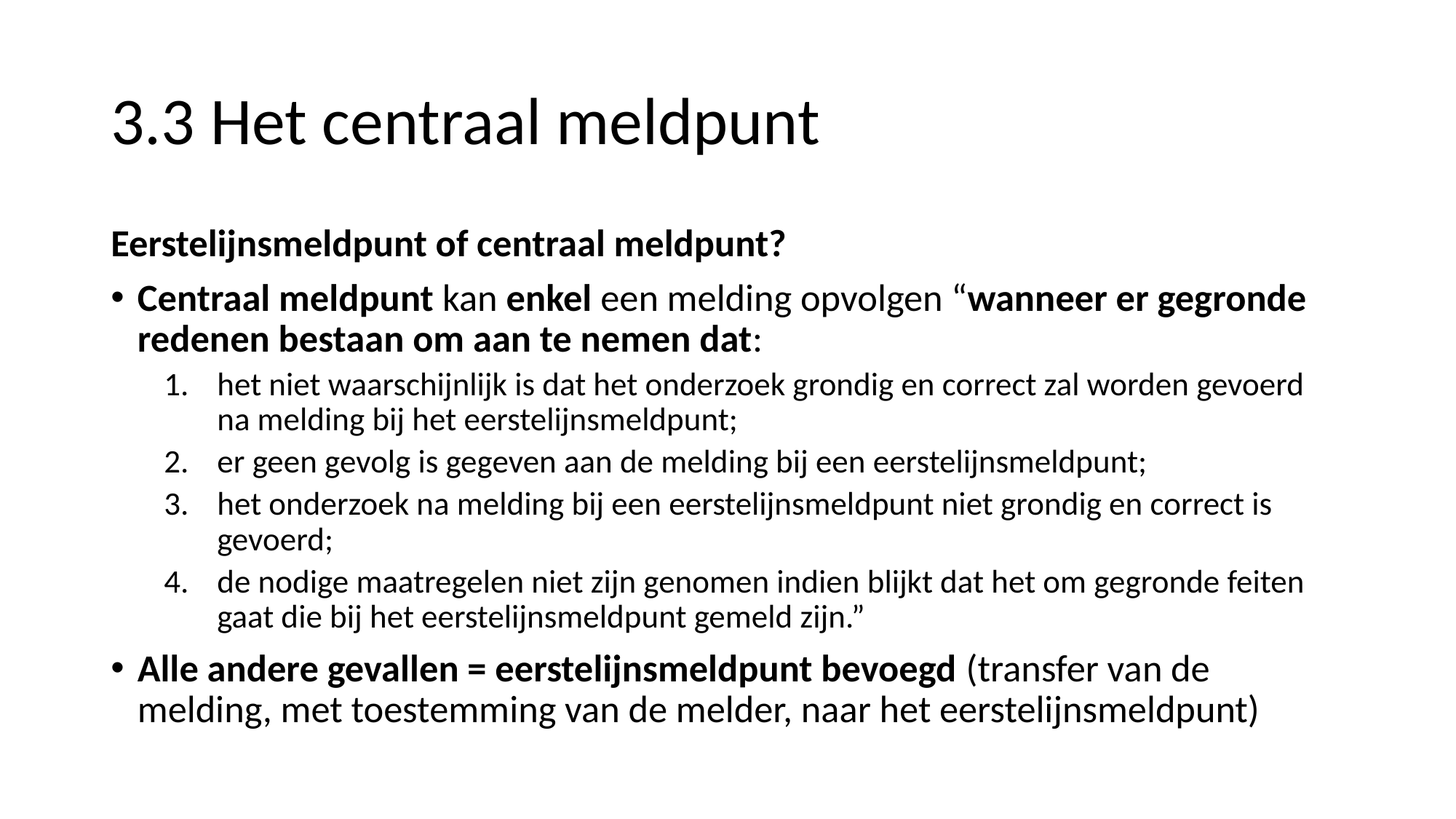

# 3.3 Het centraal meldpunt
Eerstelijnsmeldpunt of centraal meldpunt?
Centraal meldpunt kan enkel een melding opvolgen “wanneer er gegronde redenen bestaan om aan te nemen dat:
het niet waarschijnlijk is dat het onderzoek grondig en correct zal worden gevoerd na melding bij het eerstelijnsmeldpunt;
er geen gevolg is gegeven aan de melding bij een eerstelijnsmeldpunt;
het onderzoek na melding bij een eerstelijnsmeldpunt niet grondig en correct is gevoerd;
de nodige maatregelen niet zijn genomen indien blijkt dat het om gegronde feiten gaat die bij het eerstelijnsmeldpunt gemeld zijn.”
Alle andere gevallen = eerstelijnsmeldpunt bevoegd (transfer van de melding, met toestemming van de melder, naar het eerstelijnsmeldpunt)